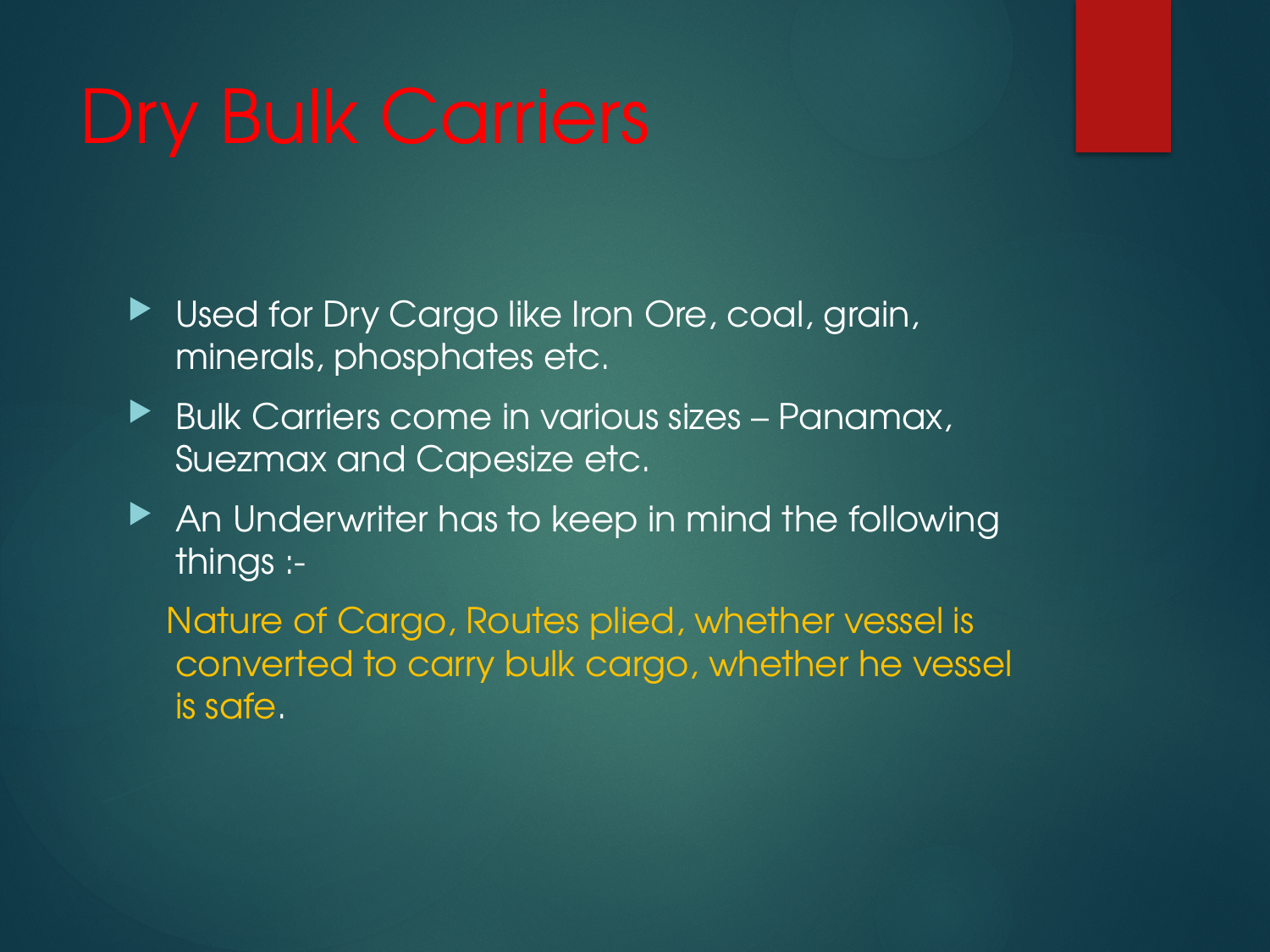

# Dry Bulk Carriers
Used for Dry Cargo like Iron Ore, coal, grain, minerals, phosphates etc.
Bulk Carriers come in various sizes – Panamax, Suezmax and Capesize etc.
An Underwriter has to keep in mind the following things :-
    Nature of Cargo, Routes plied, whether vessel is converted to carry bulk cargo, whether he vessel is safe.